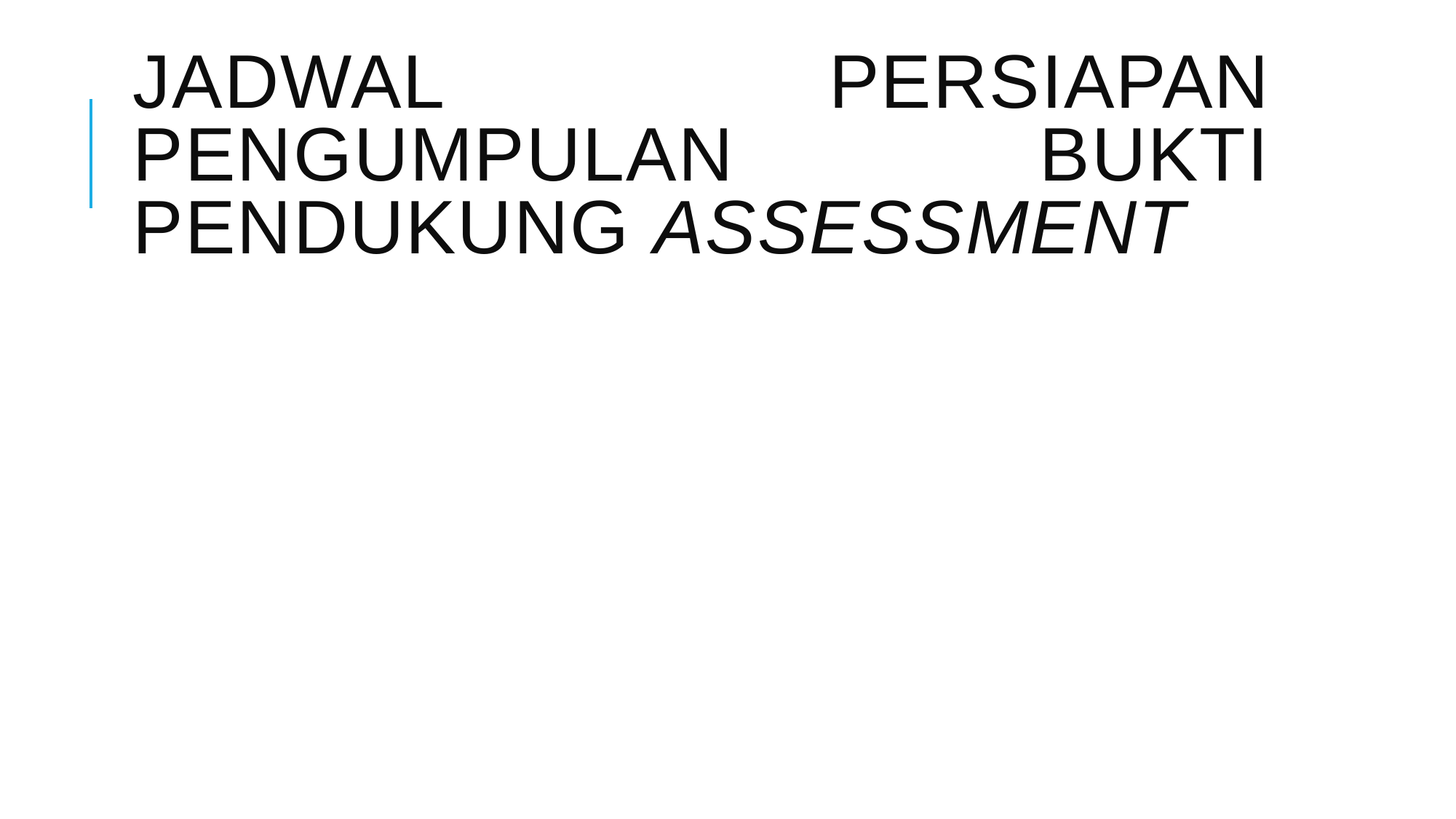

# Jadwal Persiapan Pengumpulan Bukti Pendukung Assessment